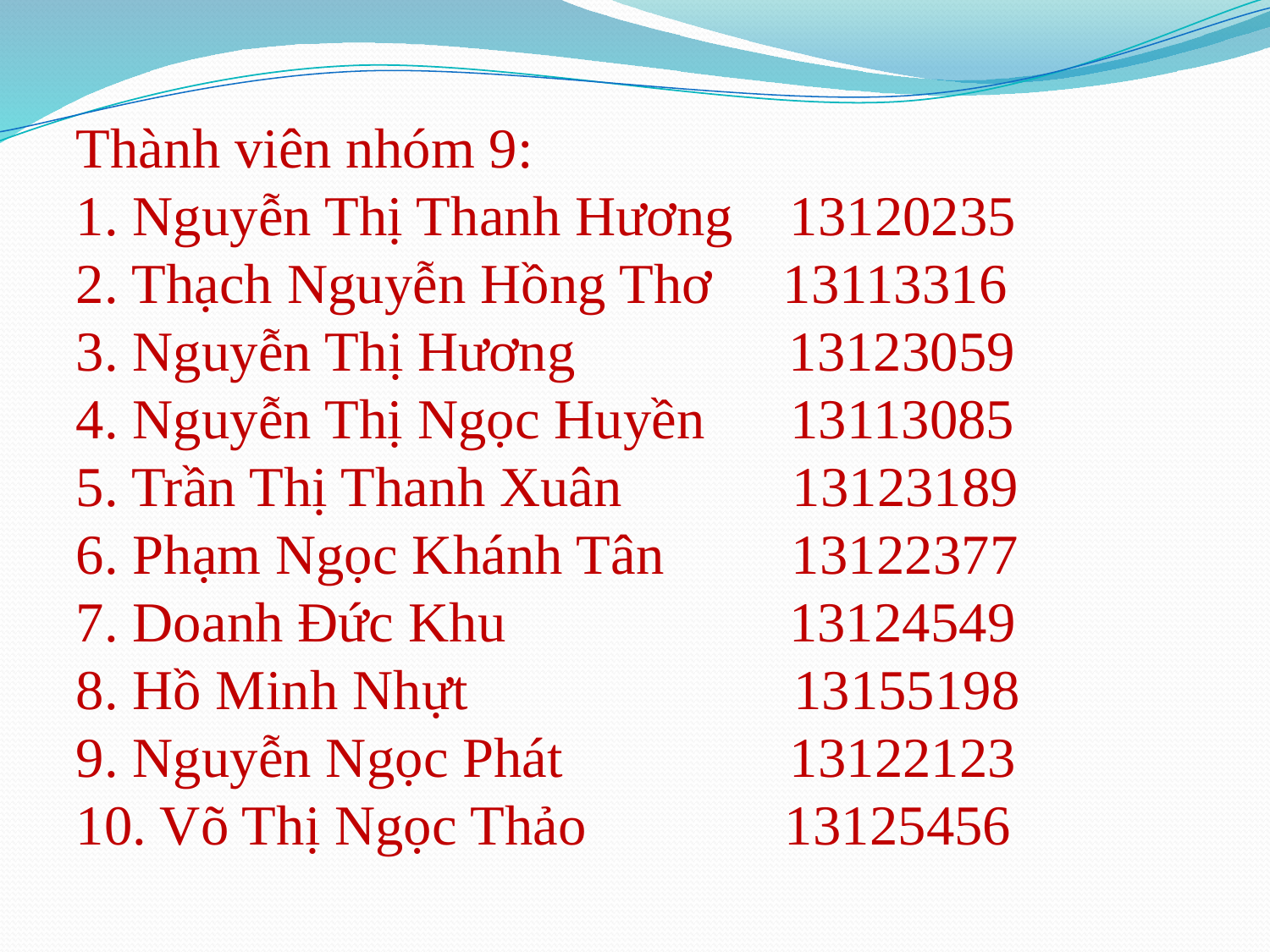

Thành viên nhóm 9:
1. Nguyễn Thị Thanh Hương    13120235
2. Thạch Nguyễn Hồng Thơ     13113316
3. Nguyễn Thị Hương               13123059
4. Nguyễn Thị Ngọc Huyền      13113085
5. Trần Thị Thanh Xuân            13123189
6. Phạm Ngọc Khánh Tân         13122377
7. Doanh Đức Khu                    13124549
8. Hồ Minh Nhựt                       13155198
9. Nguyễn Ngọc Phát                13122123
10. Võ Thị Ngọc Thảo              13125456